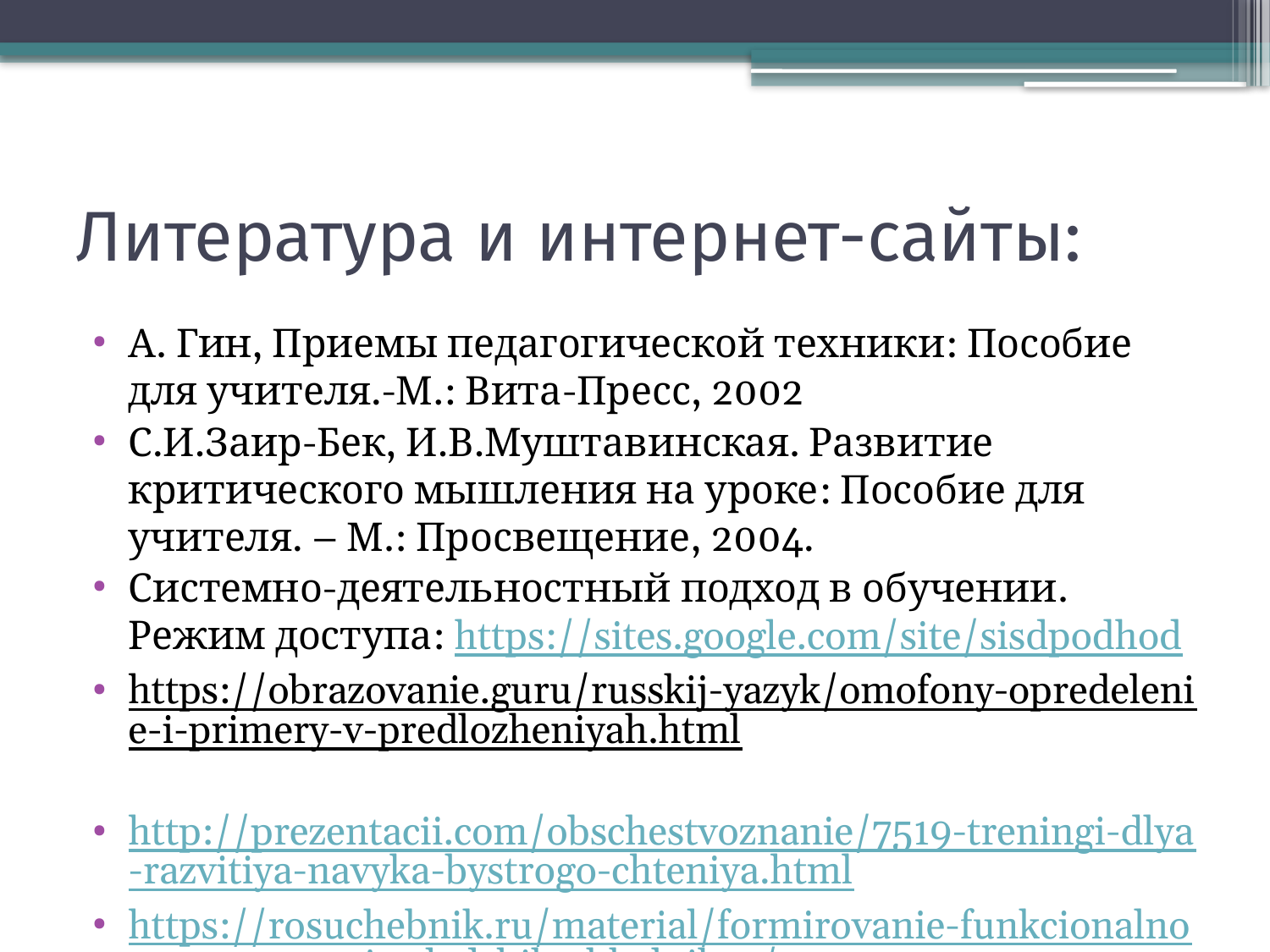

# Литература и интернет-сайты:
А. Гин, Приемы педагогической техники: Пособие для учителя.-М.: Вита-Пресс, 2002
С.И.Заир-Бек, И.В.Муштавинская. Развитие критического мышления на уроке: Пособие для учителя. – М.: Просвещение, 2004.
Системно-деятельностный подход в обучении. Режим доступа: https://sites.google.com/site/sisdpodhod
https://obrazovanie.guru/russkij-yazyk/omofony-opredelenie-i-primery-v-predlozheniyah.html
http://prezentacii.com/obschestvoznanie/7519-treningi-dlya-razvitiya-navyka-bystrogo-chteniya.html
https://rosuchebnik.ru/material/formirovanie-funkcionalnoy-gramotnosti-mladshih-shkolnikov/